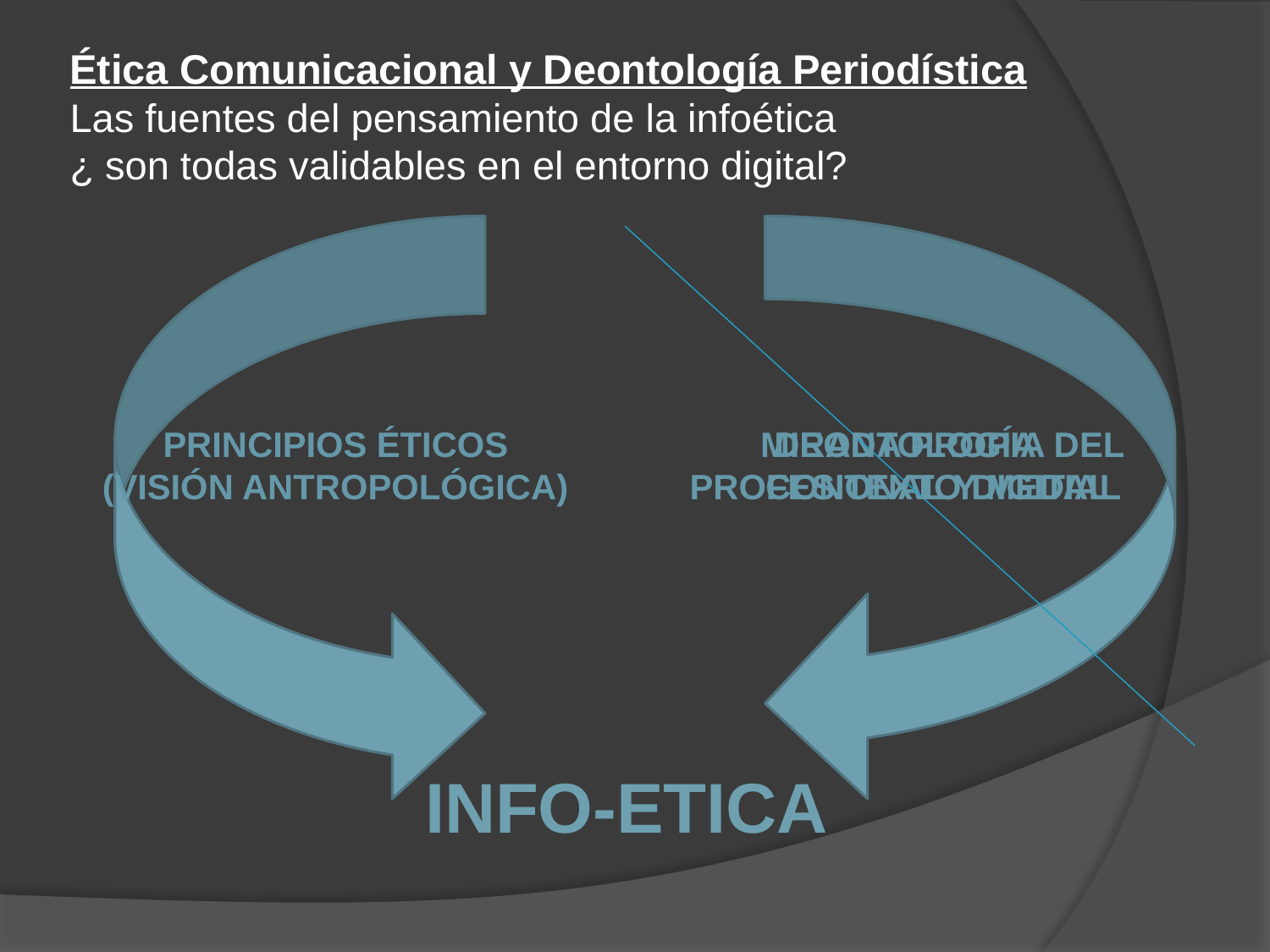

# Ética Comunicacional y Deontología Periodística Las fuentes del pensamiento de la infoética ¿ son todas validables en el entorno digital?

PRINCIPIOS éTICOS
(Visión Antropológica)
Deontología
Profesional y medial
Mirada propia del
Contexto Digital
INFO-ETICA